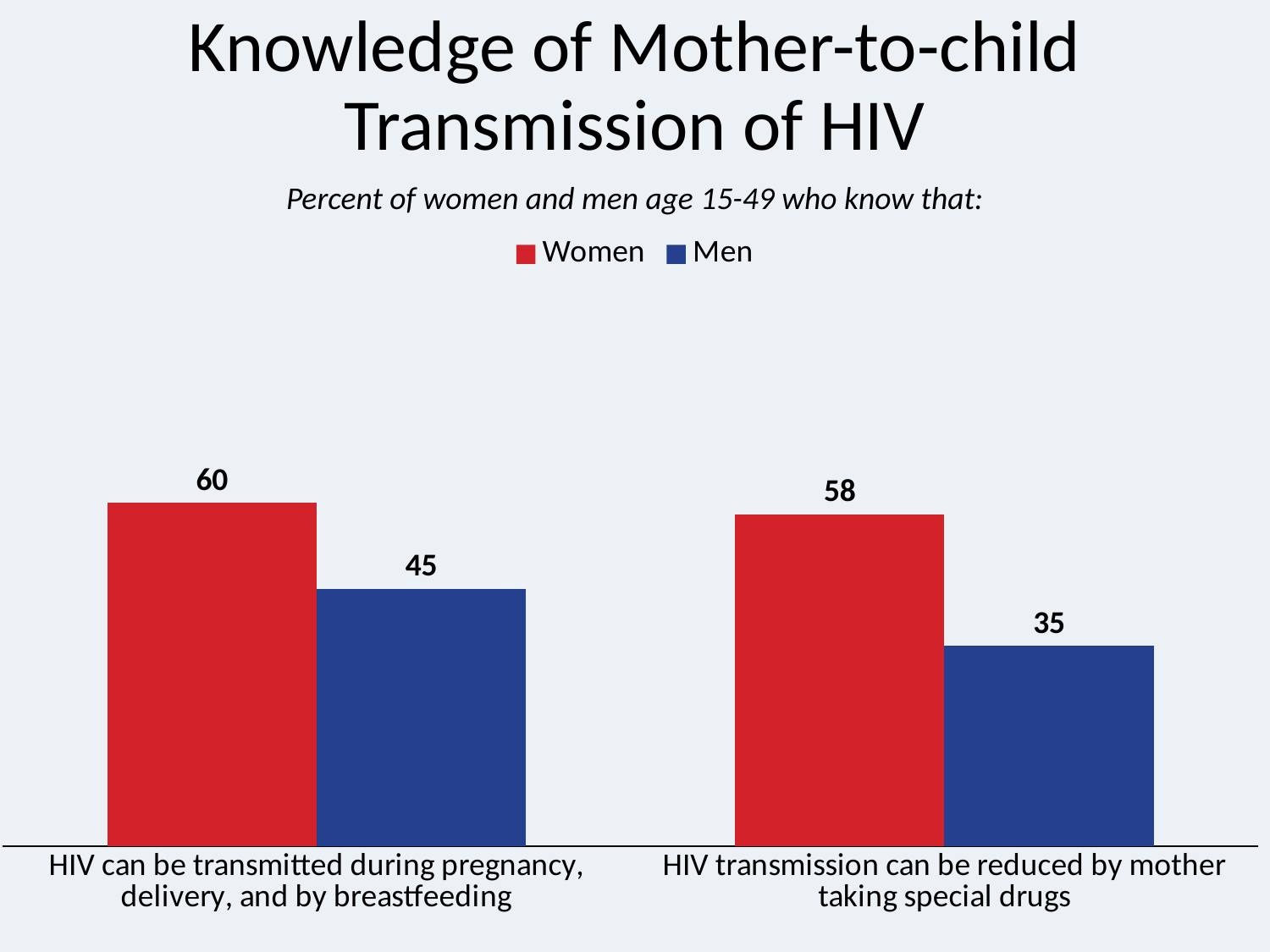

# Knowledge of Mother-to-child Transmission of HIV
Percent of women and men age 15-49 who know that:

### Chart

| Category | Women | Men |
|---|---|---|
| HIV can be transmitted during pregnancy, delivery, and by breastfeeding | 60.0 | 45.0 |
| HIV transmission can be reduced by mother taking special drugs | 58.0 | 35.0 |